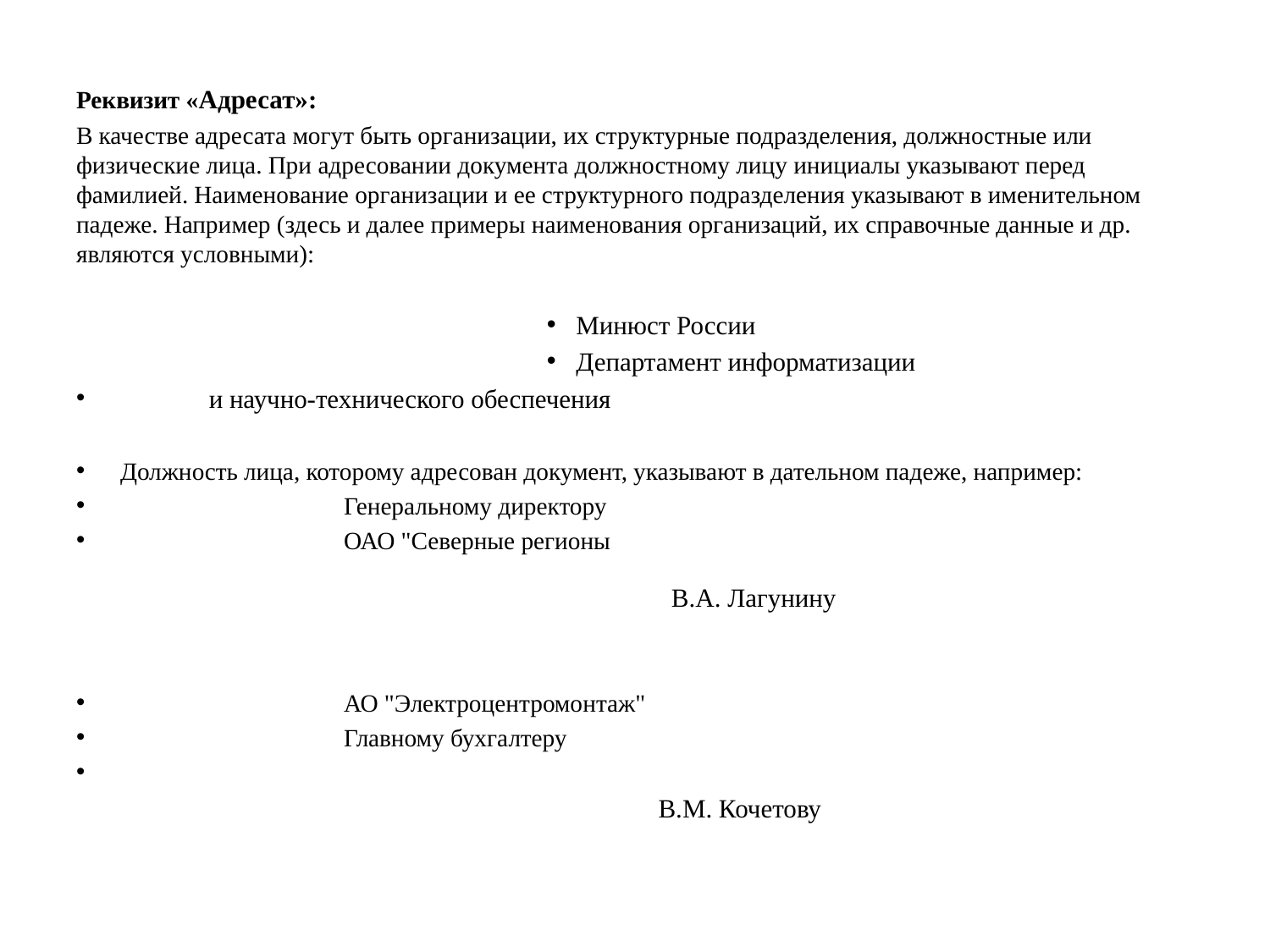

Реквизит «Адресат»:
В качестве адресата могут быть организации, их структурные подразделения, должностные или физические лица. При адресовании документа должностному лицу инициалы указывают перед фамилией. Наименование организации и ее структурного подразделения указывают в именительном падеже. Например (здесь и далее примеры наименования организаций, их справочные данные и др. являются условными):

Минюст России
Департамент информатизации
 				     и научно-технического обеспечения

Должность лица, которому адресован документ, указывают в дательном падеже, например:
                                 			Генеральному директору
                                 			ОАО "Северные регионы

                   В.А. Лагунину

                                 			АО "Электроцентромонтаж"
                                 			Главному бухгалтеру

                 В.М. Кочетову